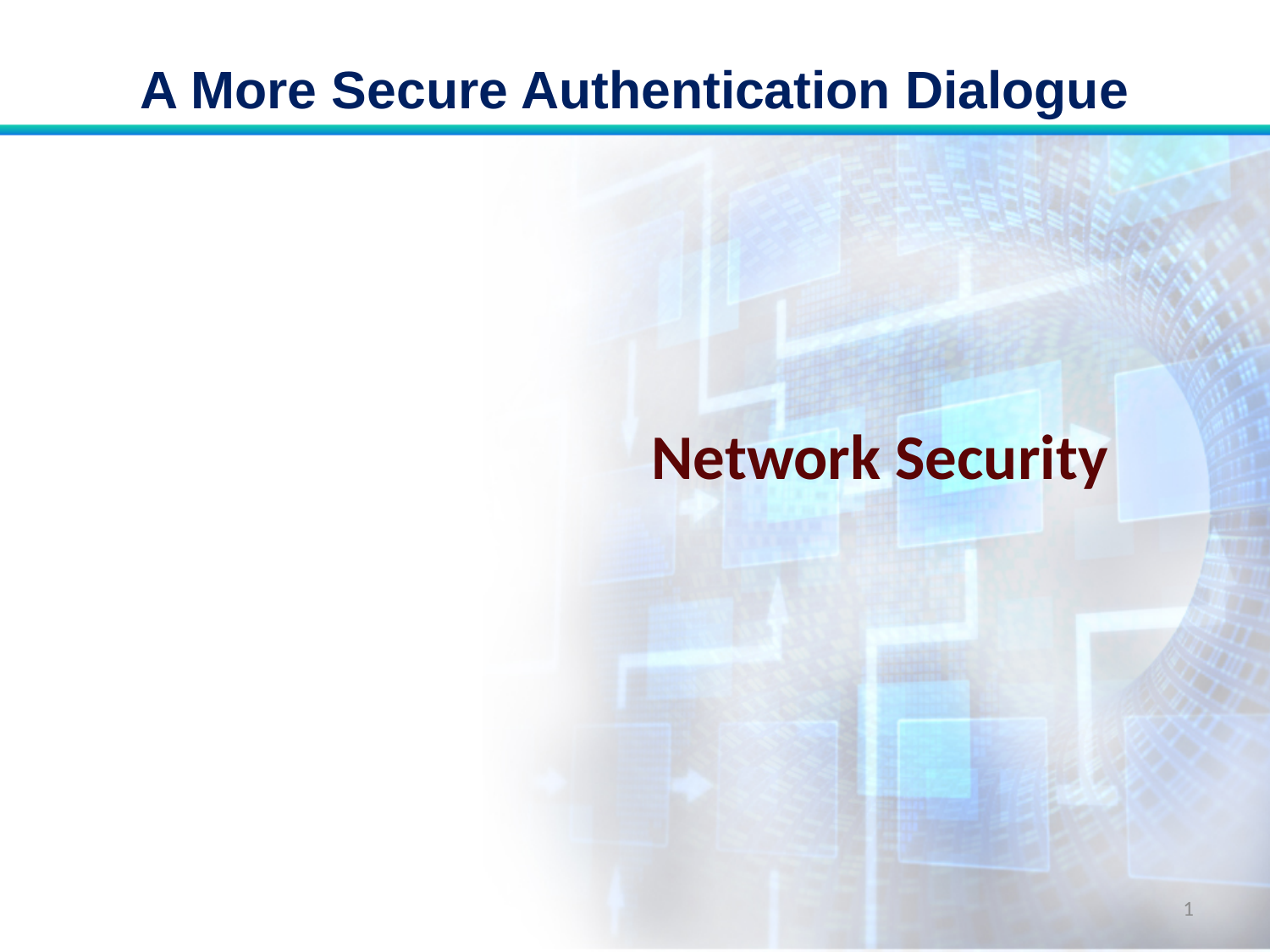

# A More Secure Authentication Dialogue
Network Security
1